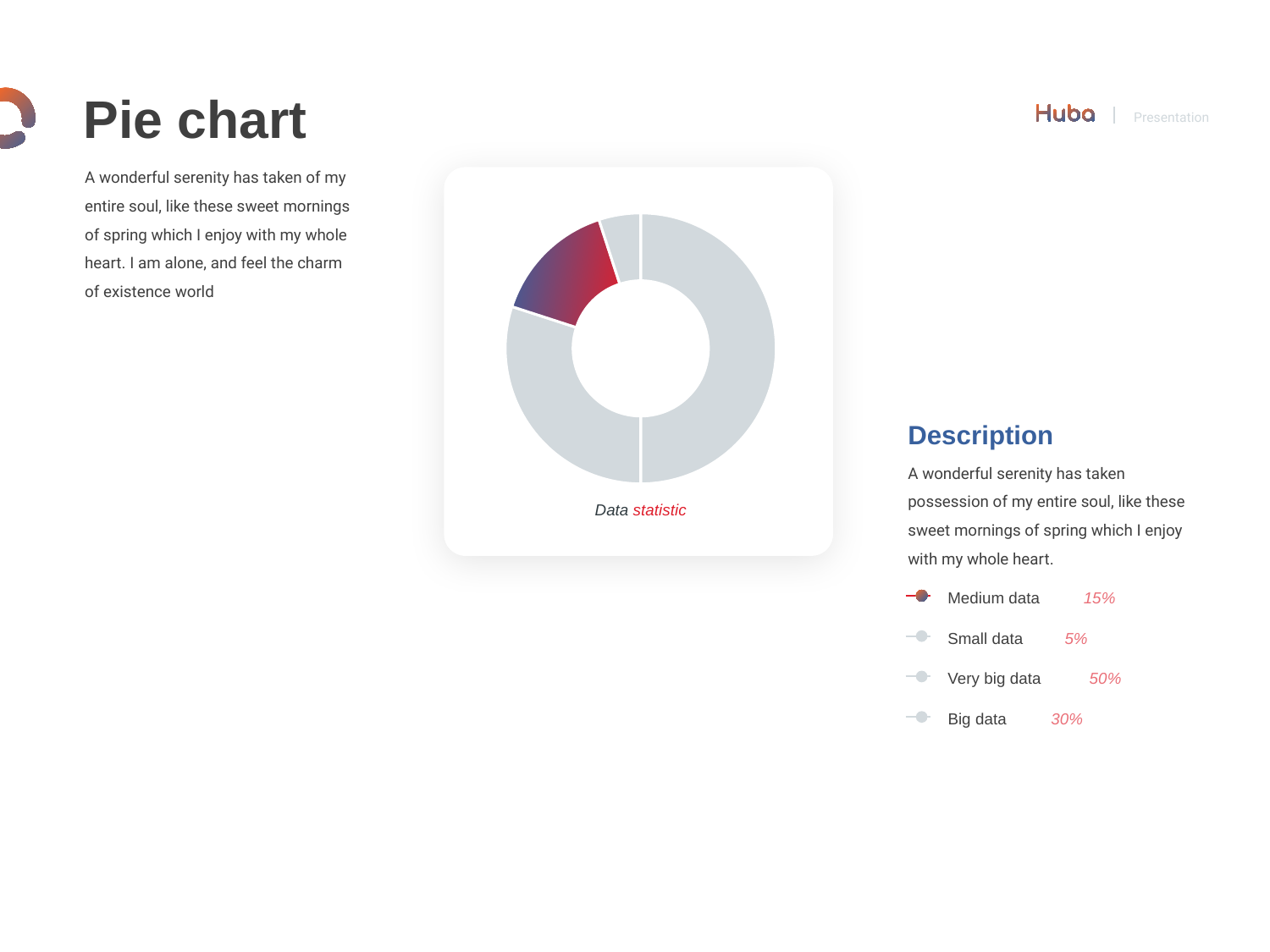

Pie chart

Presentation

A wonderful serenity has taken of my entire soul, like these sweet mornings of spring which I enjoy with my whole heart. I am alone, and feel the charm of existence world

### Chart

| Category | Sales |
|---|---|
| 1st Qtr | 5.0 |
| 2nd Qtr | 3.0 |
| 3rd Qtr | 1.5 |
| 4th Qtr | 0.5 |
| 5th Qtr | None |
| 6th Qtr | None |
Description
A wonderful serenity has taken possession of my entire soul, like these sweet mornings of spring which I enjoy with my whole heart.

Data statistic
Medium data
15%

Small data
5%

Very big data
50%

Big data
30%